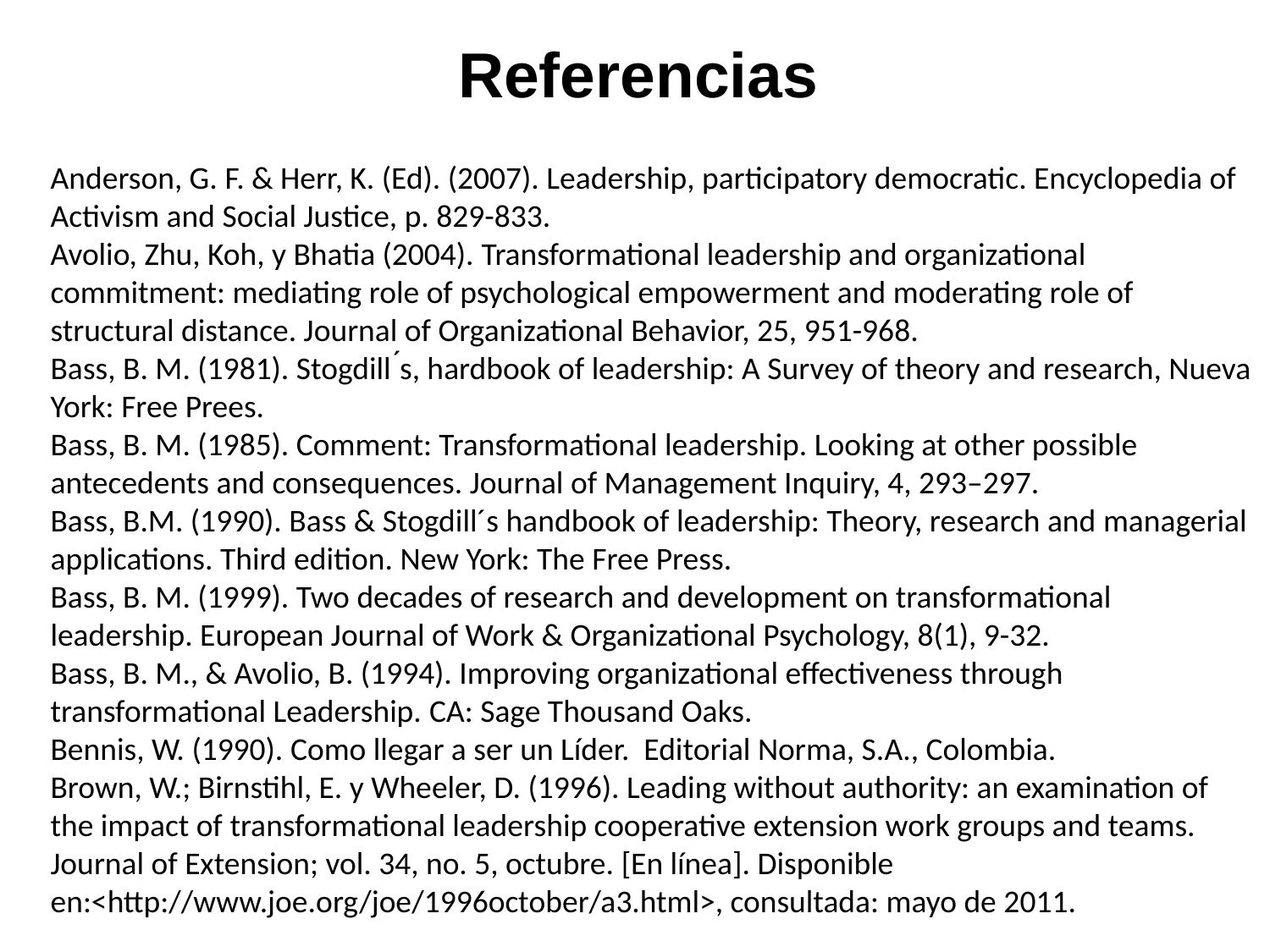

Referencias
Anderson, G. F. & Herr, K. (Ed). (2007). Leadership, participatory democratic. Encyclopedia of Activism and Social Justice, p. 829-833.
Avolio, Zhu, Koh, y Bhatia (2004). Transformational leadership and organizational commitment: mediating role of psychological empowerment and moderating role of structural distance. Journal of Organizational Behavior, 25, 951-968.
Bass, B. M. (1981). Stogdill ́s, hardbook of leadership: A Survey of theory and research, Nueva York: Free Prees.
Bass, B. M. (1985). Comment: Transformational leadership. Looking at other possible antecedents and consequences. Journal of Management Inquiry, 4, 293–297.
Bass, B.M. (1990). Bass & Stogdill´s handbook of leadership: Theory, research and managerial applications. Third edition. New York: The Free Press.
Bass, B. M. (1999). Two decades of research and development on transformational leadership. European Journal of Work & Organizational Psychology, 8(1), 9-32.
Bass, B. M., & Avolio, B. (1994). Improving organizational effectiveness through transformational Leadership. CA: Sage Thousand Oaks.
Bennis, W. (1990). Como llegar a ser un Líder.  Editorial Norma, S.A., Colombia.
Brown, W.; Birnstihl, E. y Wheeler, D. (1996). Leading without authority: an examination of the impact of transformational leadership cooperative extension work groups and teams. Journal of Extension; vol. 34, no. 5, octubre. [En línea]. Disponible en:<http://www.joe.org/joe/1996october/a3.html>, consultada: mayo de 2011.